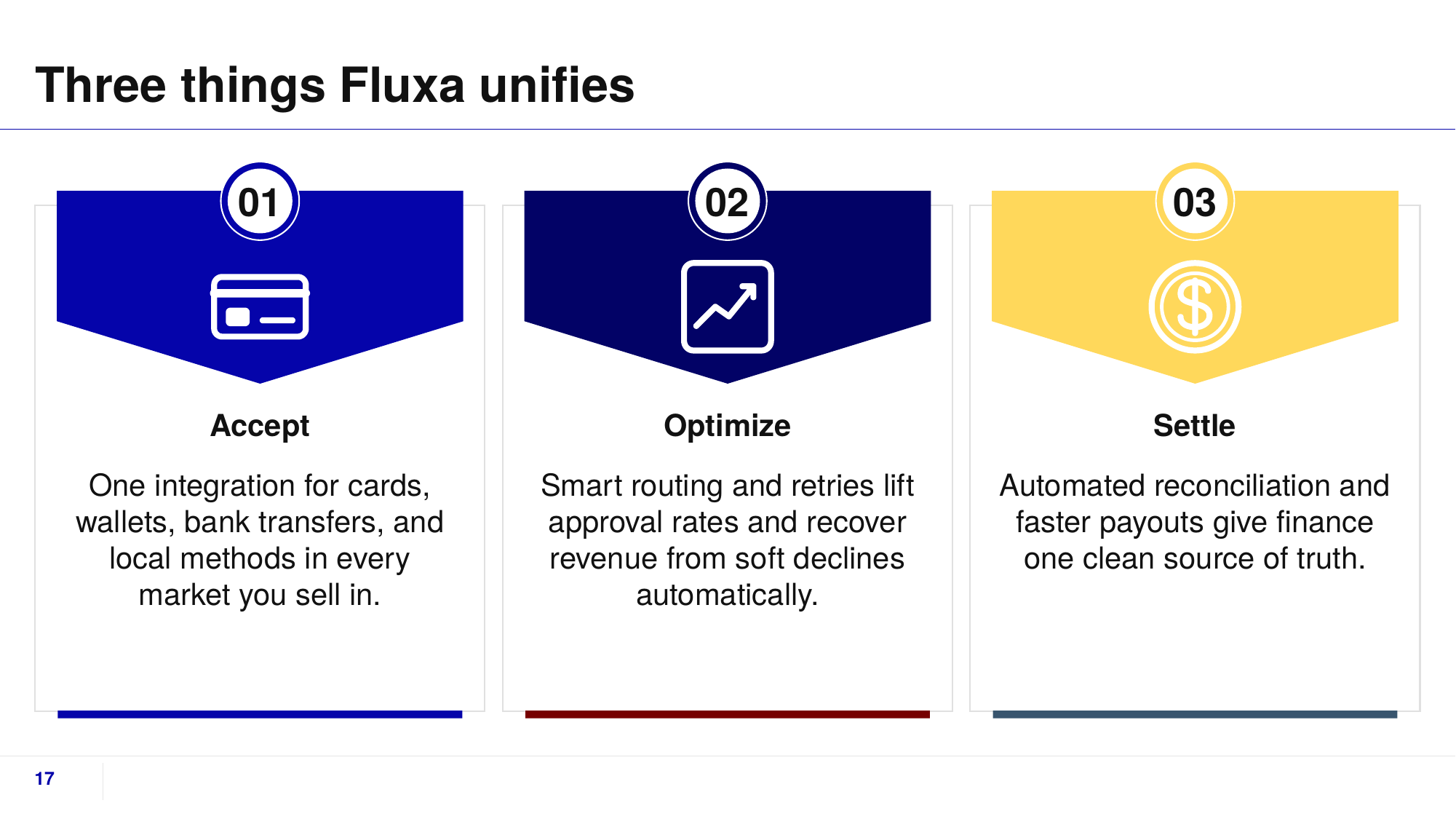

# Three things Fluxa unifies

01

02

03

Accept
Optimize
Settle
One integration for cards, wallets, bank transfers, and local methods in every market you sell in.
Smart routing and retries lift approval rates and recover revenue from soft declines automatically.
Automated reconciliation and faster payouts give finance one clean source of truth.

17